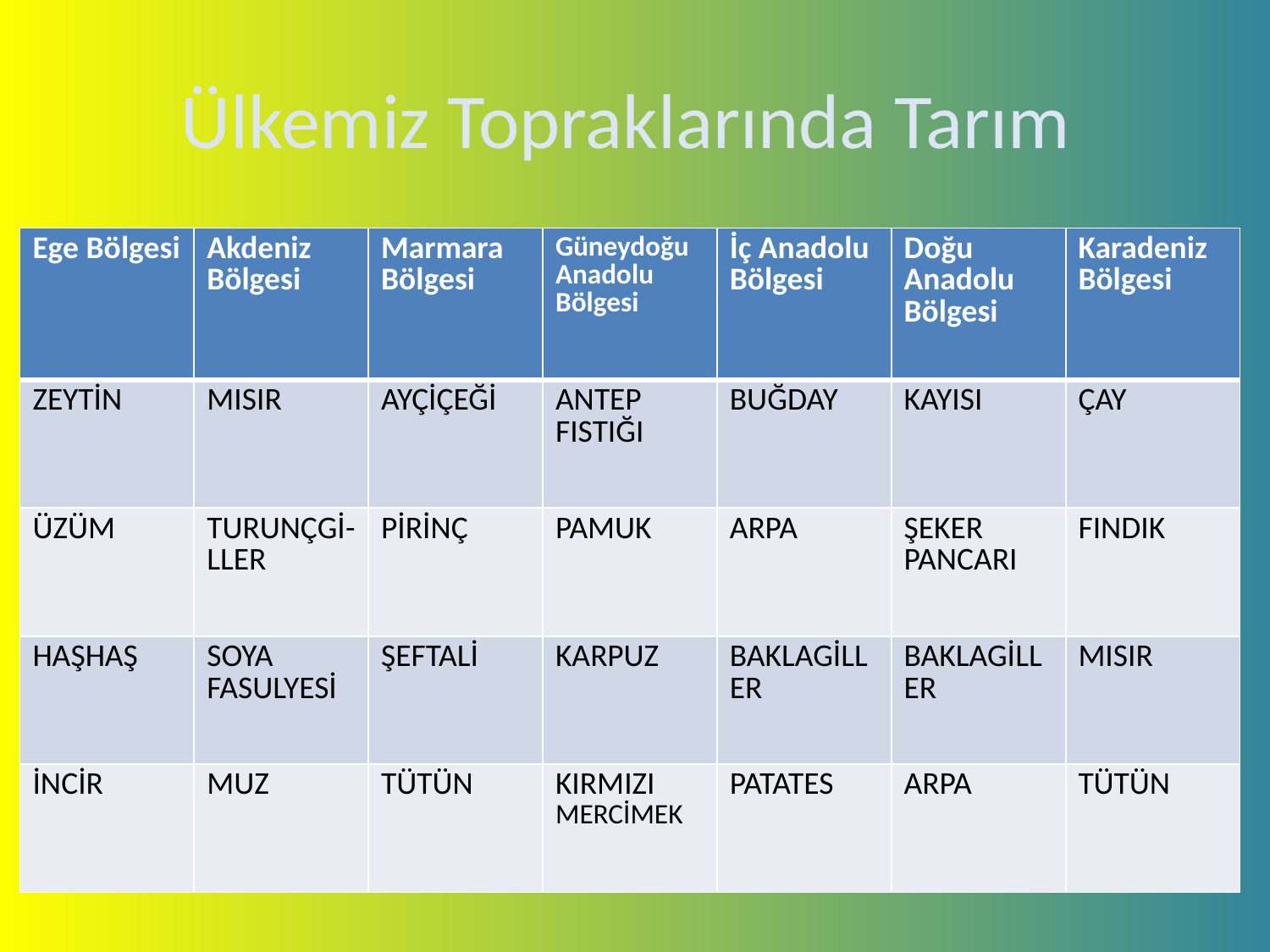

# Ülkemiz Topraklarında Tarım
| Ege Bölgesi | Akdeniz Bölgesi | Marmara Bölgesi | Güneydoğu Anadolu Bölgesi | İç Anadolu Bölgesi | Doğu Anadolu Bölgesi | Karadeniz Bölgesi |
| --- | --- | --- | --- | --- | --- | --- |
| ZEYTİN | MISIR | AYÇİÇEĞİ | ANTEP FISTIĞI | BUĞDAY | KAYISI | ÇAY |
| ÜZÜM | TURUNÇGİ-LLER | PİRİNÇ | PAMUK | ARPA | ŞEKER PANCARI | FINDIK |
| HAŞHAŞ | SOYA FASULYESİ | ŞEFTALİ | KARPUZ | BAKLAGİLLER | BAKLAGİLLER | MISIR |
| İNCİR | MUZ | TÜTÜN | KIRMIZI MERCİMEK | PATATES | ARPA | TÜTÜN |